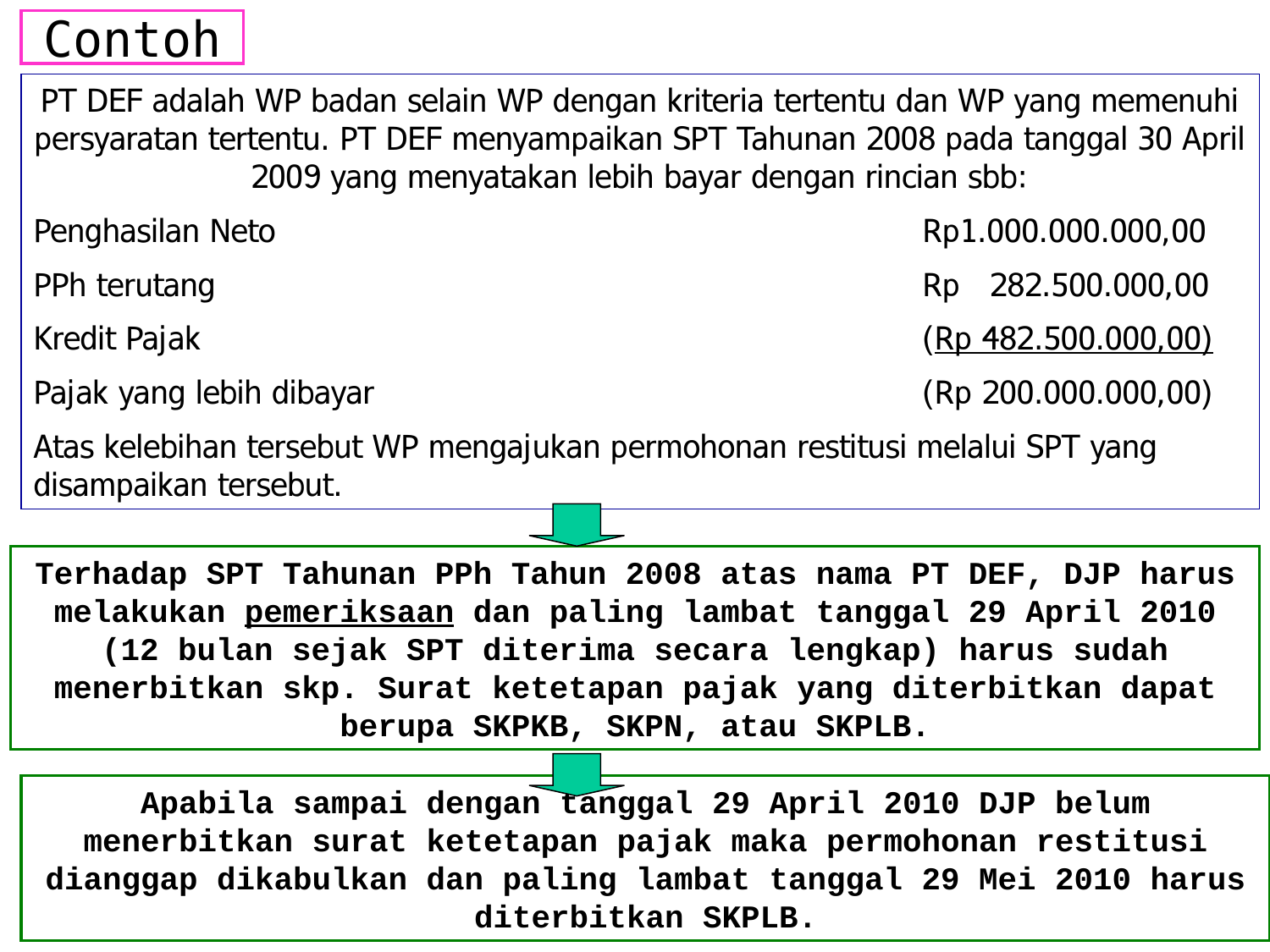

# Contoh
PT DEF adalah WP badan selain WP dengan kriteria tertentu dan WP yang memenuhi persyaratan tertentu. PT DEF menyampaikan SPT Tahunan 2008 pada tanggal 30 April 2009 yang menyatakan lebih bayar dengan rincian sbb:
Penghasilan Neto						Rp1.000.000.000,00
PPh terutang						Rp   282.500.000,00
Kredit Pajak						(Rp 482.500.000,00)
Pajak yang lebih dibayar					(Rp 200.000.000,00)
Atas kelebihan tersebut WP mengajukan permohonan restitusi melalui SPT yang disampaikan tersebut.

Terhadap SPT Tahunan PPh Tahun 2008 atas nama PT DEF, DJP harus melakukan pemeriksaan dan paling lambat tanggal 29 April 2010 (12 bulan sejak SPT diterima secara lengkap) harus sudah menerbitkan skp. Surat ketetapan pajak yang diterbitkan dapat berupa SKPKB, SKPN, atau SKPLB.

Apabila sampai dengan tanggal 29 April 2010 DJP belum menerbitkan surat ketetapan pajak maka permohonan restitusi dianggap dikabulkan dan paling lambat tanggal 29 Mei 2010 harus diterbitkan SKPLB.